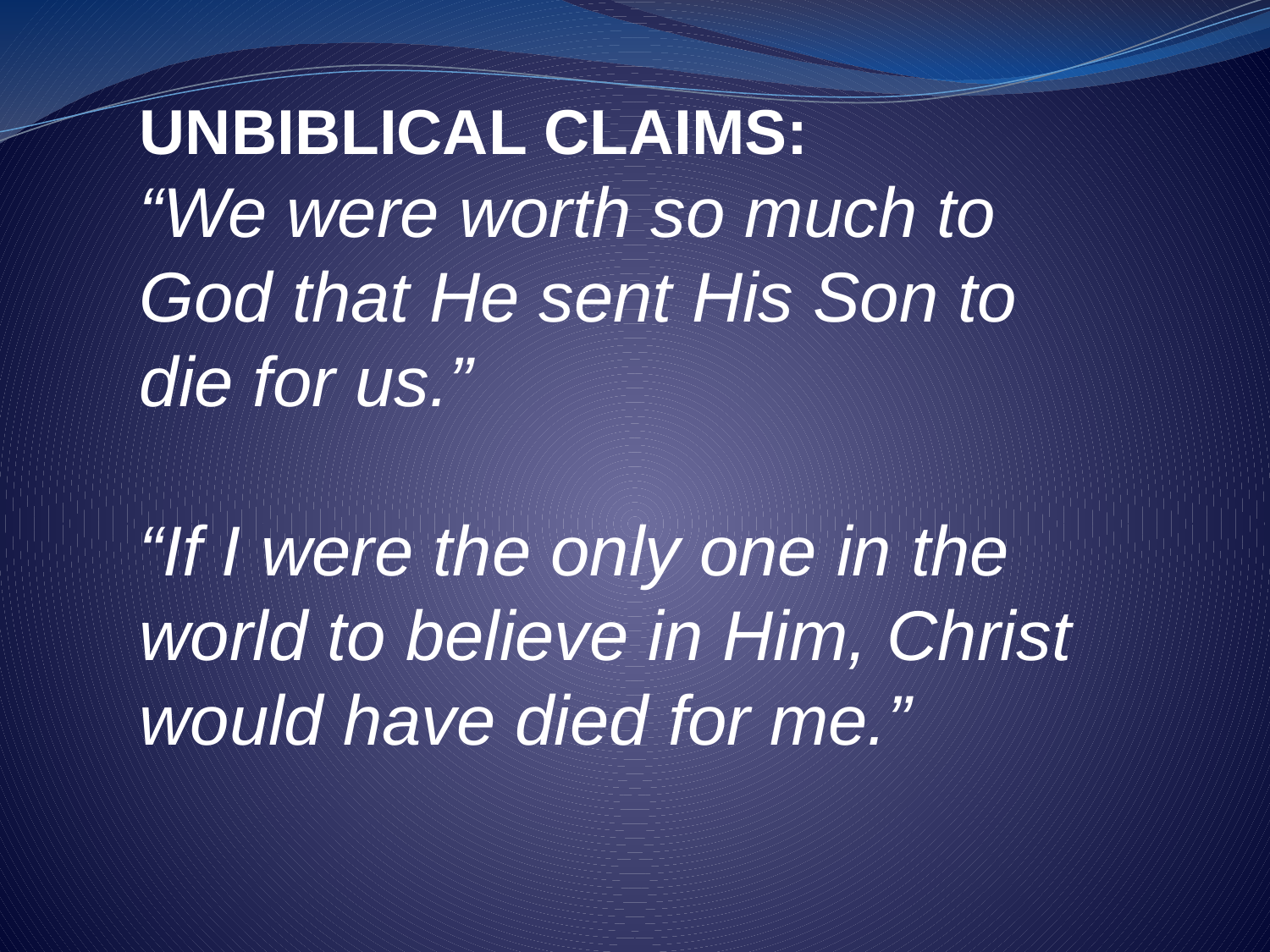

UNBIBLICAL CLAIMS:
“We were worth so much to God that He sent His Son to die for us.”

“If I were the only one in the world to believe in Him, Christ would have died for me.”